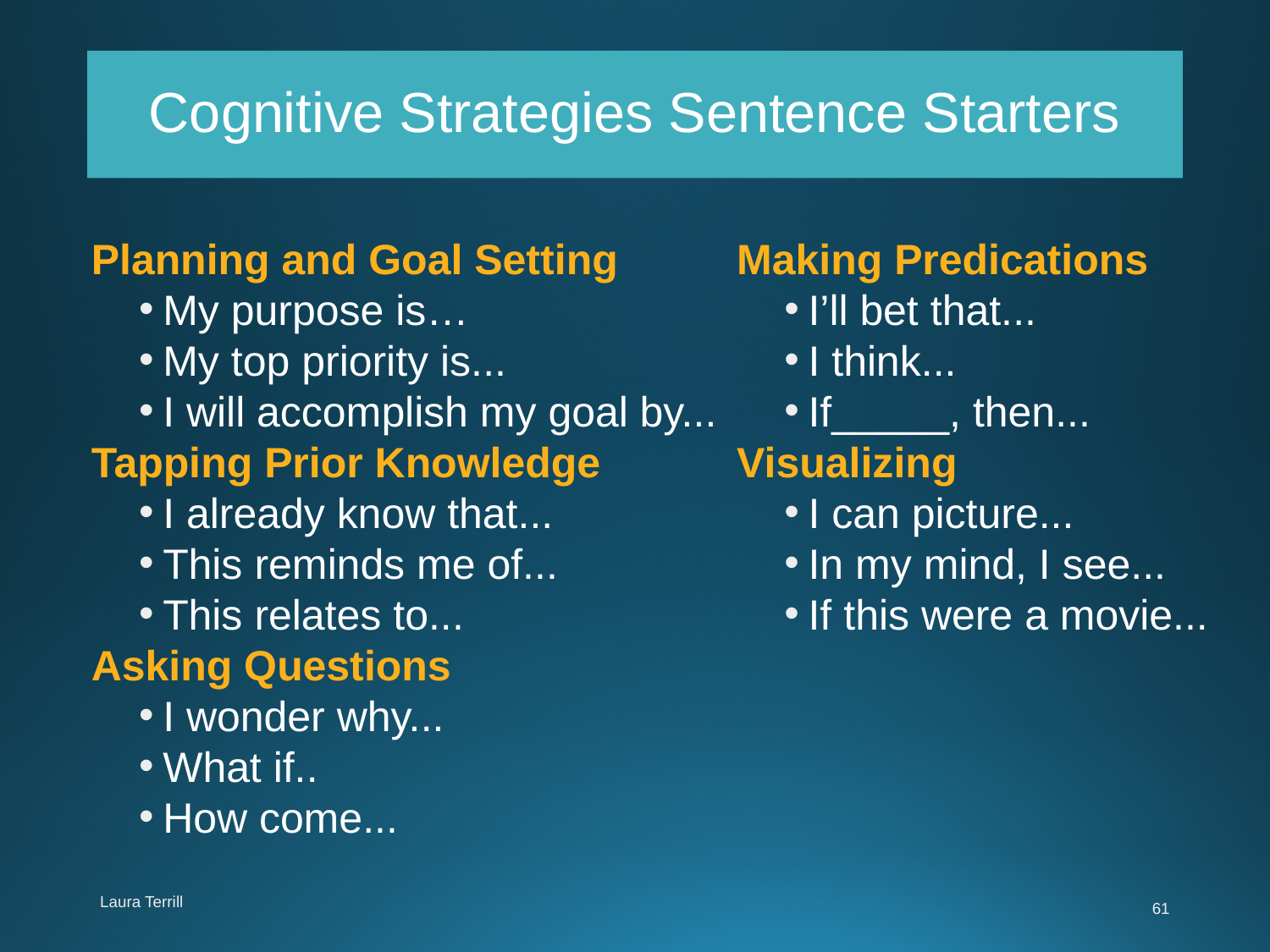

# Cognitive Strategies Sentence Starters
Planning and Goal Setting
My purpose is…
My top priority is...
I will accomplish my goal by...
Tapping Prior Knowledge
I already know that...
This reminds me of...
This relates to...
Asking Questions
I wonder why...
What if..
How come...
Making Predications
I’ll bet that...
I think...
If_____, then...
Visualizing
I can picture...
In my mind, I see...
If this were a movie...

Laura Terrill
61